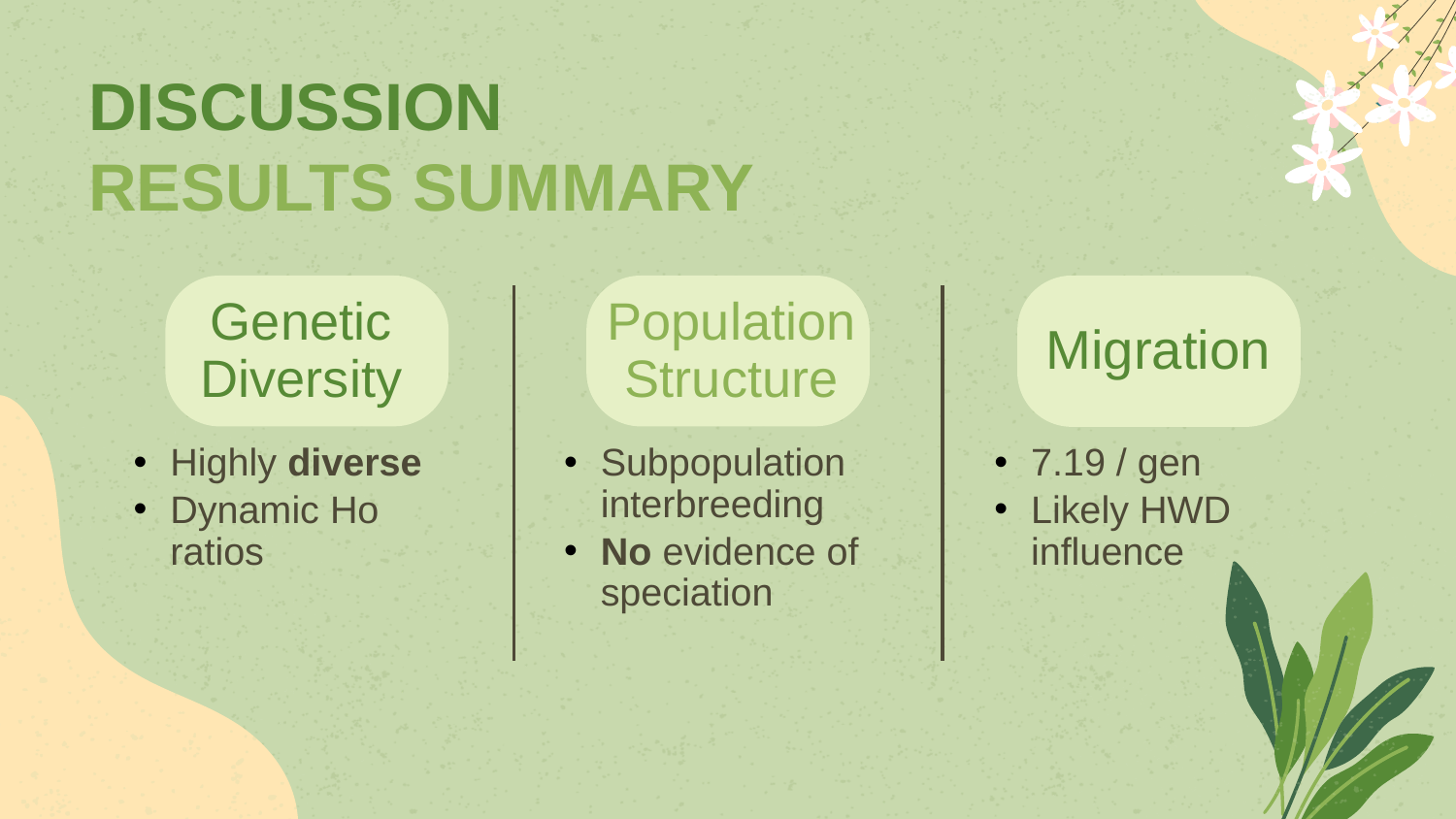

# DISCUSSION
RESULTS SUMMARY
Genetic Diversity
Highly diverse
Dynamic Ho ratios
Population Structure
Subpopulation interbreeding
No evidence of speciation
Migration
7.19 / gen
Likely HWD influence